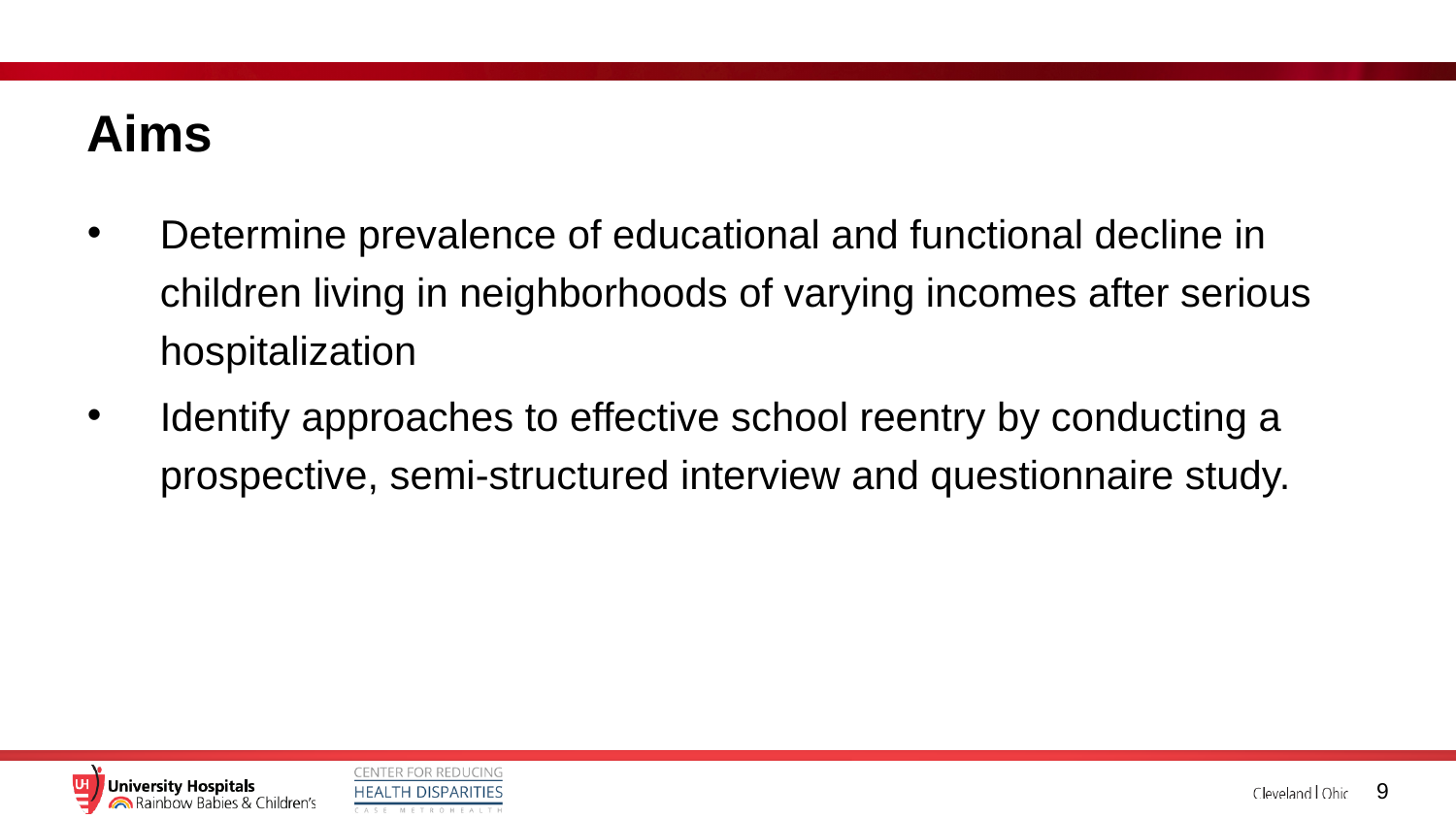

# Aims
Determine prevalence of educational and functional decline in children living in neighborhoods of varying incomes after serious hospitalization
Identify approaches to effective school reentry by conducting a prospective, semi-structured interview and questionnaire study.

9